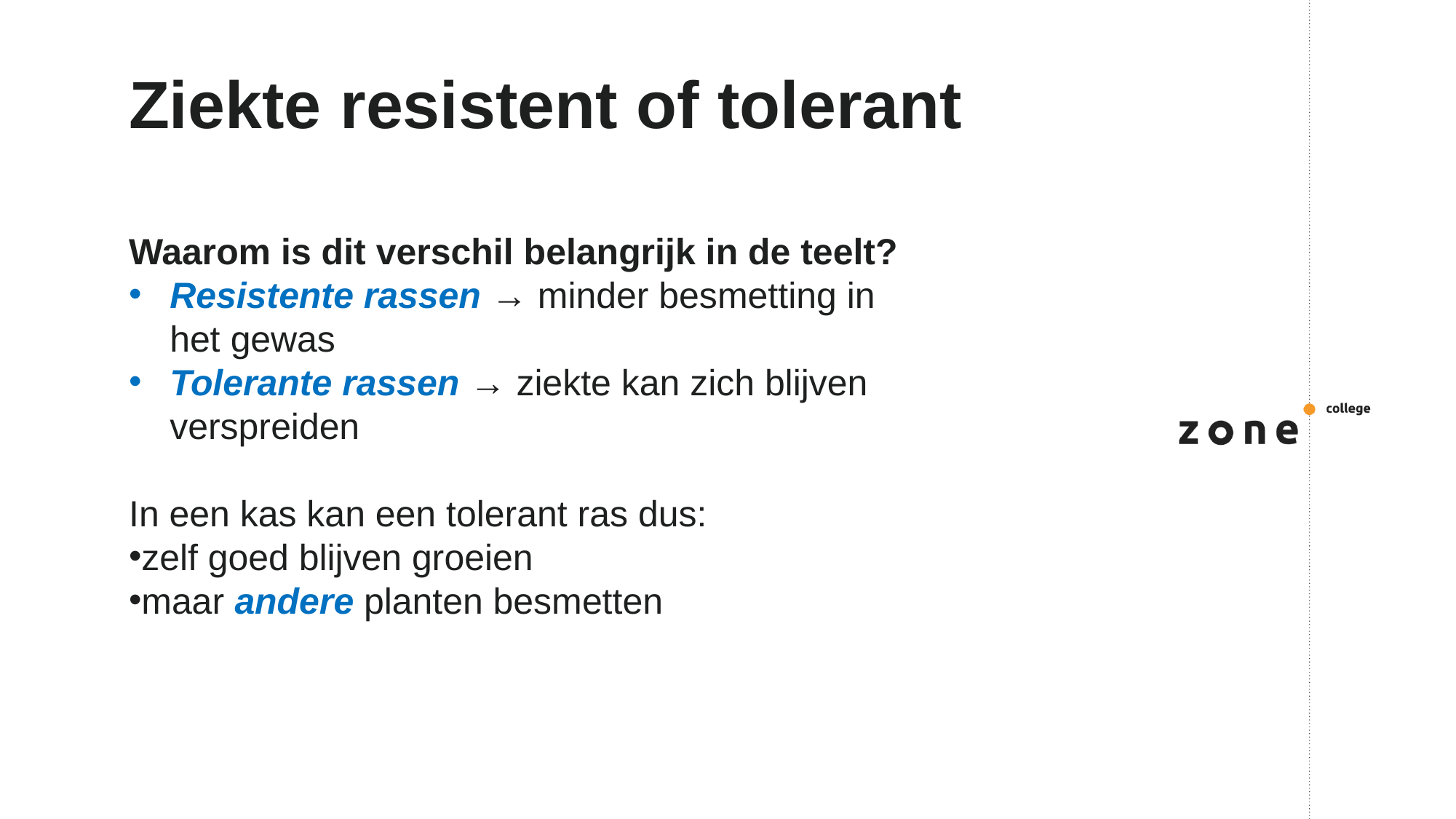

# Ziekte resistent of tolerant
Waarom is dit verschil belangrijk in de teelt?
Resistente rassen → minder besmetting in het gewas
Tolerante rassen → ziekte kan zich blijven verspreiden

In een kas kan een tolerant ras dus:
zelf goed blijven groeien
maar andere planten besmetten